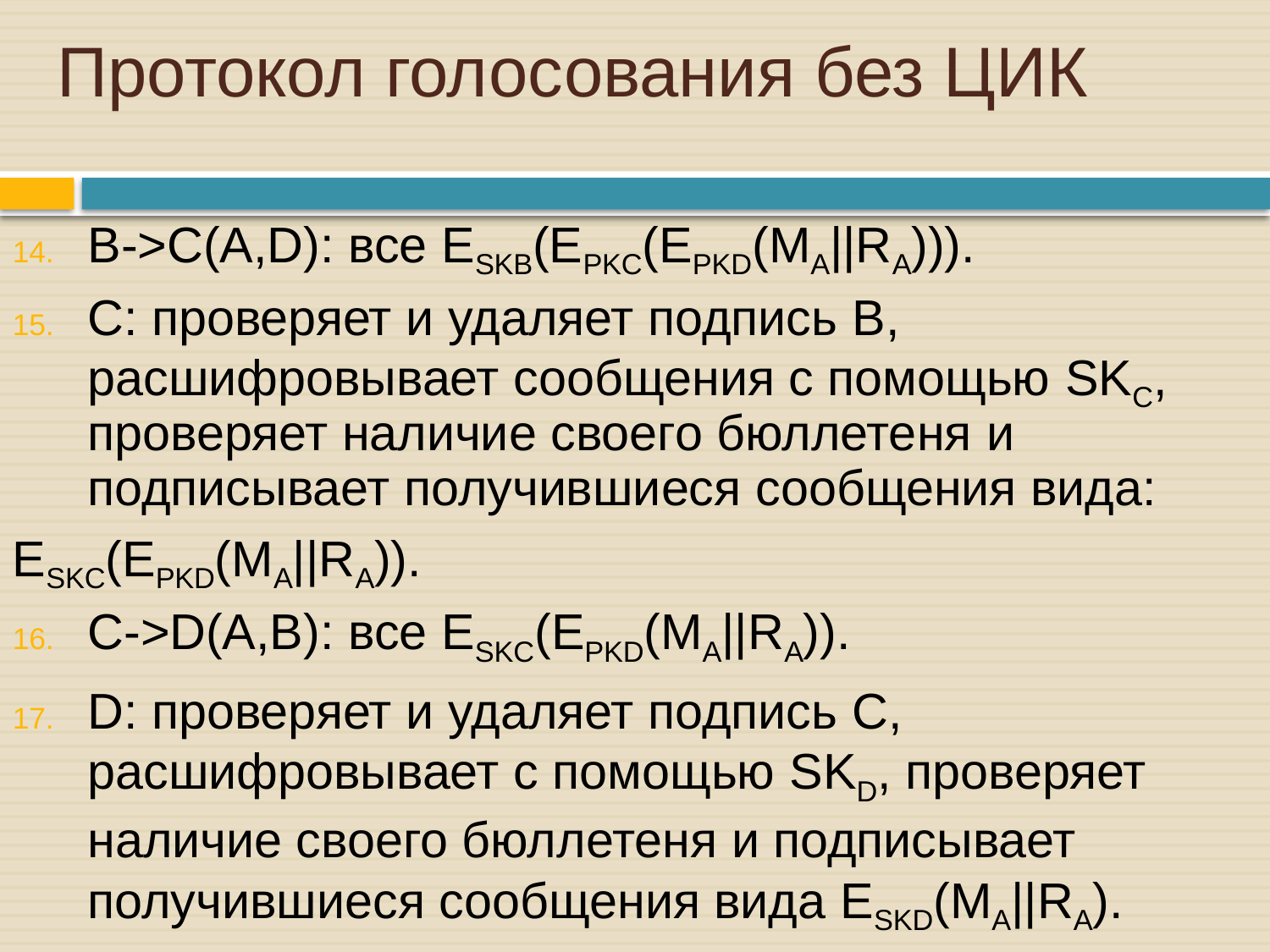

# Протокол голосования без ЦИК
B->C(A,D): все ESKB(EPKC(EPKD(MA||RA))).
C: проверяет и удаляет подпись B, расшифровывает сообщения с помощью SKC, проверяет наличие своего бюллетеня и подписывает получившиеся сообщения вида:
ESKC(EPKD(MA||RA)).
C->D(A,B): все ESKC(EPKD(MA||RA)).
D: проверяет и удаляет подпись C, расшифровывает с помощью SKD, проверяет наличие своего бюллетеня и подписывает получившиеся сообщения вида ESKD(MA||RA).